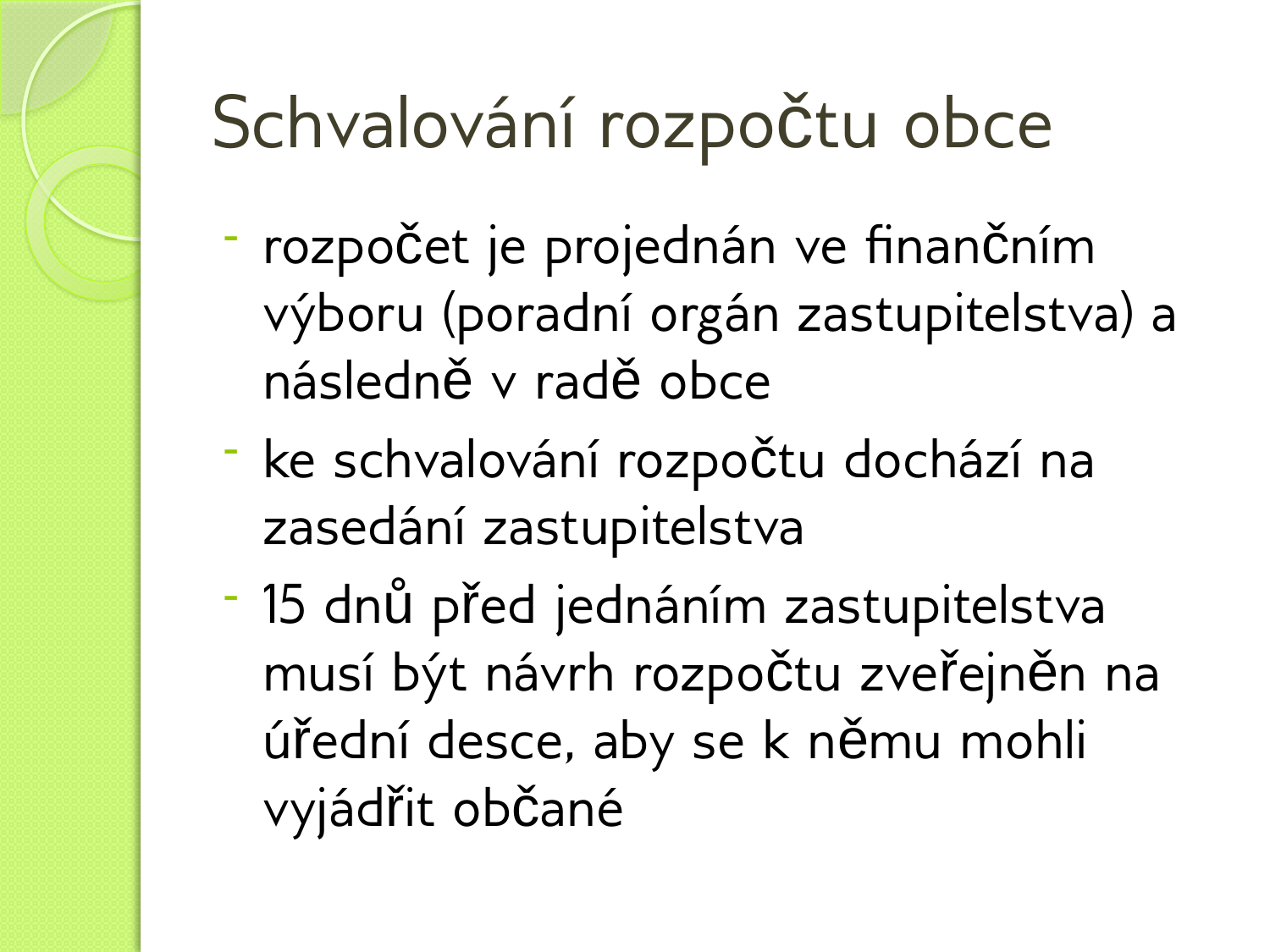

# Schvalování rozpočtu obce
rozpočet je projednán ve finančním výboru (poradní orgán zastupitelstva) a následně v radě obce
ke schvalování rozpočtu dochází na zasedání zastupitelstva
15 dnů před jednáním zastupitelstva musí být návrh rozpočtu zveřejněn na úřední desce, aby se k němu mohli vyjádřit občané